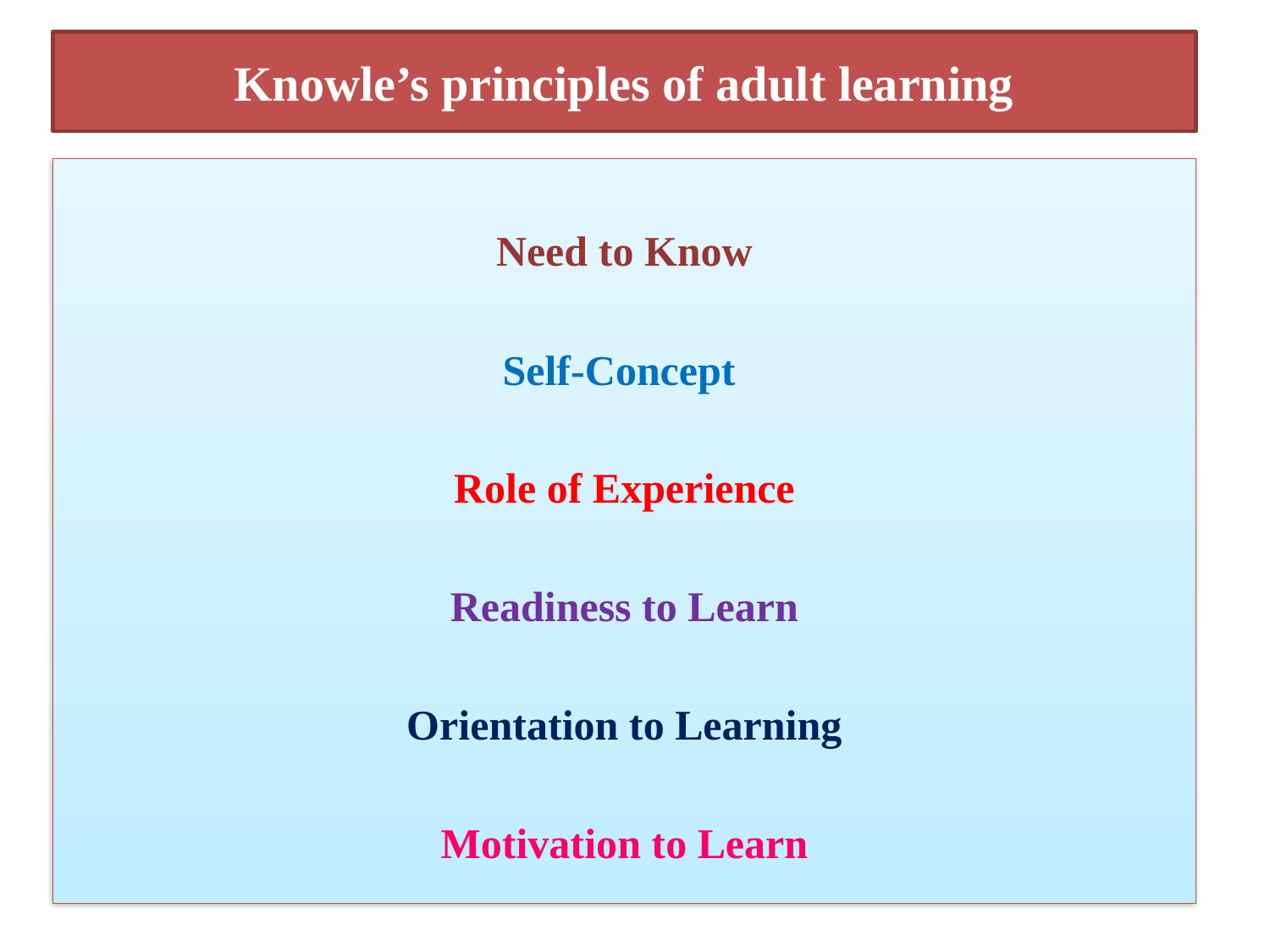

# Knowle’s principles of adult learning

Need to Know

Self-Concept

Role of Experience

Readiness to Learn

Orientation to Learning

Motivation to Learn